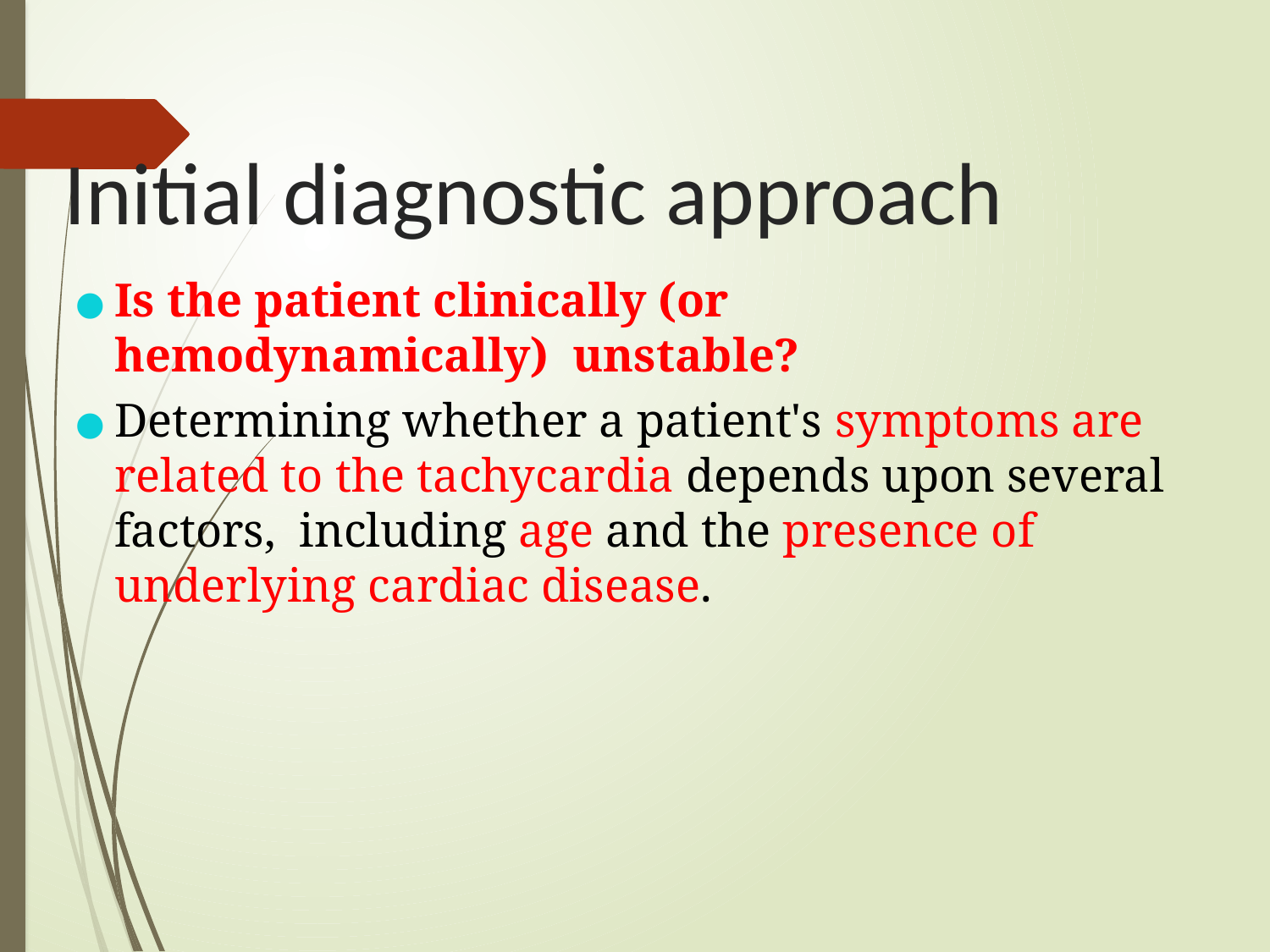

# Initial diagnostic approach
Is the patient clinically (or hemodynamically)  unstable?
Determining whether a patient's symptoms are related to the tachycardia depends upon several factors,  including age and the presence of underlying cardiac disease.